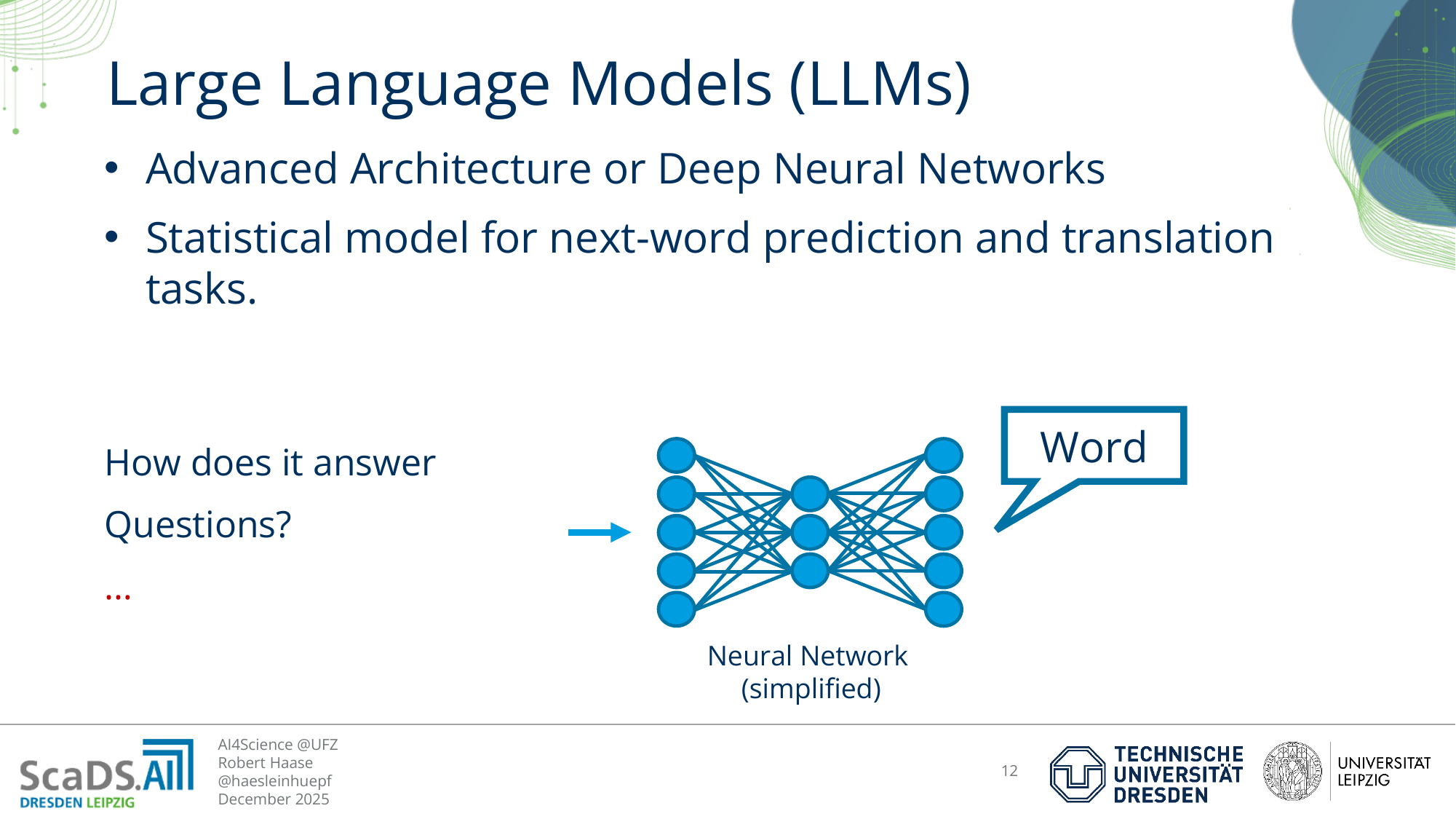

# Large Language Models (LLMs)
Advanced Architecture or Deep Neural Networks
Statistical model for next-word prediction and translation tasks.

How does it answer
Questions?
…

Word
Neural Network
(simplified)